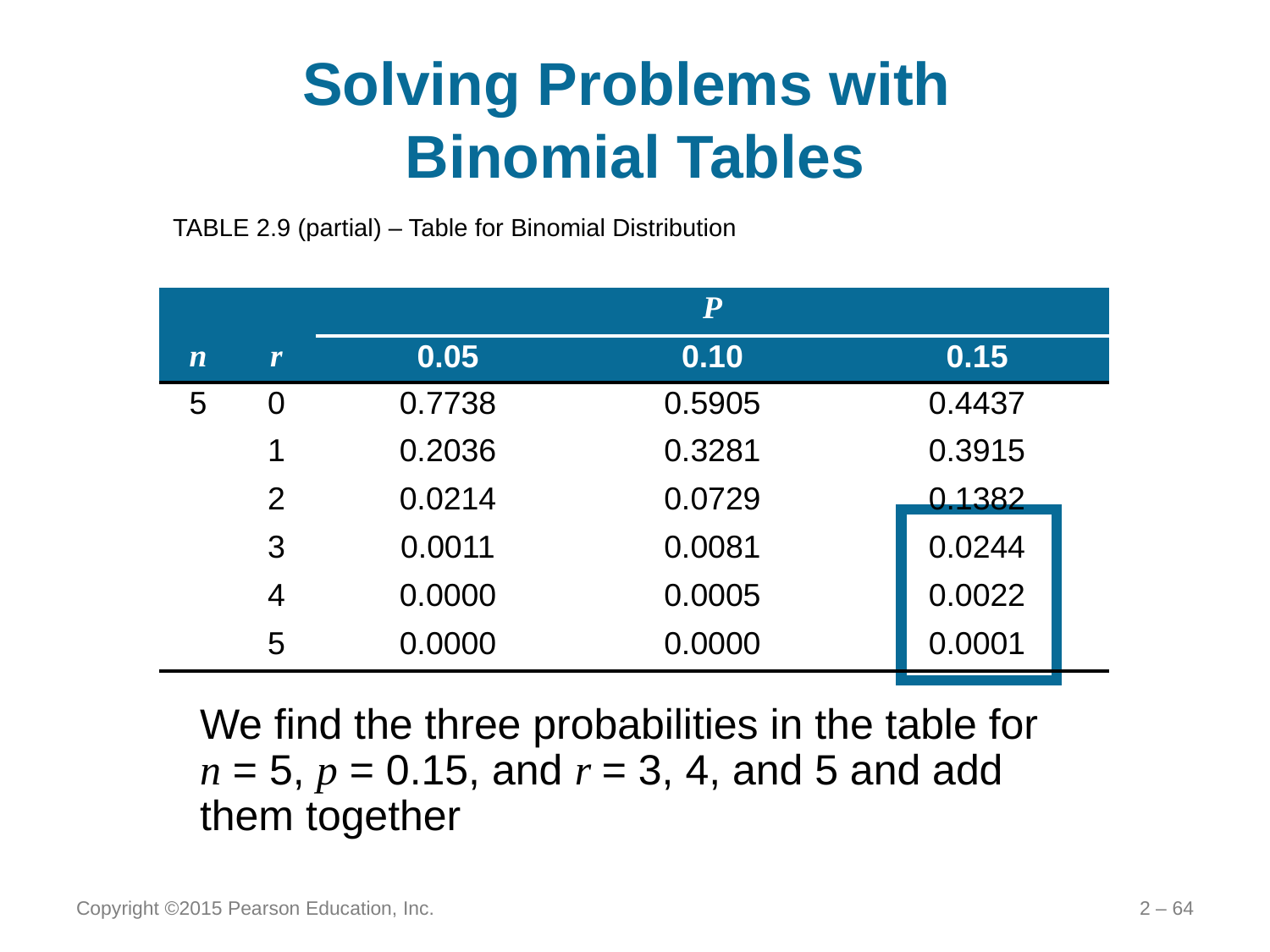

# Solving Problems with Binomial Tables
TABLE 2.9 (partial) – Table for Binomial Distribution
|  |  | P |  |  |
| --- | --- | --- | --- | --- |
| n | r | 0.05 | 0.10 | 0.15 |
| 5 | 0 | 0.7738 | 0.5905 | 0.4437 |
|  | 1 | 0.2036 | 0.3281 | 0.3915 |
|  | 2 | 0.0214 | 0.0729 | 0.1382 |
|  | 3 | 0.0011 | 0.0081 | 0.0244 |
|  | 4 | 0.0000 | 0.0005 | 0.0022 |
|  | 5 | 0.0000 | 0.0000 | 0.0001 |

We find the three probabilities in the table for n = 5, p = 0.15, and r = 3, 4, and 5 and add them together
Copyright ©2015 Pearson Education, Inc.
2 – 64